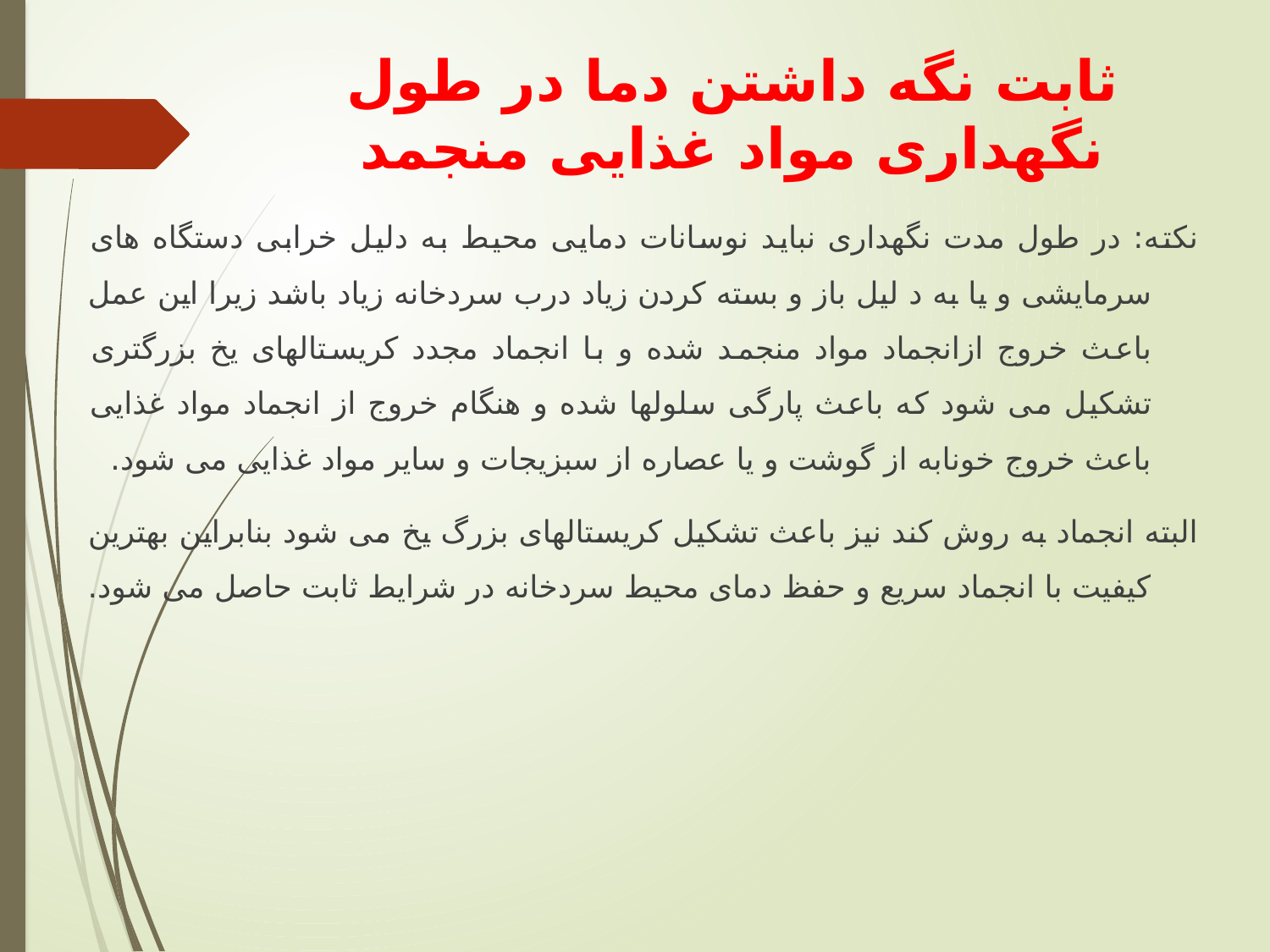

# ثابت نگه داشتن دما در طول نگهداری مواد غذایی منجمد
نکته: در طول مدت نگهداری نباید نوسانات دمایی محیط به دلیل خرابی دستگاه های سرمایشی و یا به د لیل باز و بسته کردن زیاد درب سردخانه زیاد باشد زیرا این عمل باعث خروج ازانجماد مواد منجمد شده و با انجماد مجدد کریستالهای یخ بزرگتری تشکیل می شود که باعث پارگی سلولها شده و هنگام خروج از انجماد مواد غذایی باعث خروج خونابه از گوشت و یا عصاره از سبزیجات و سایر مواد غذایی می شود.
البته انجماد به روش کند نیز باعث تشکیل کریستالهای بزرگ یخ می شود بنابراین بهترین کیفیت با انجماد سریع و حفظ دمای محیط سردخانه در شرایط ثابت حاصل می شود.